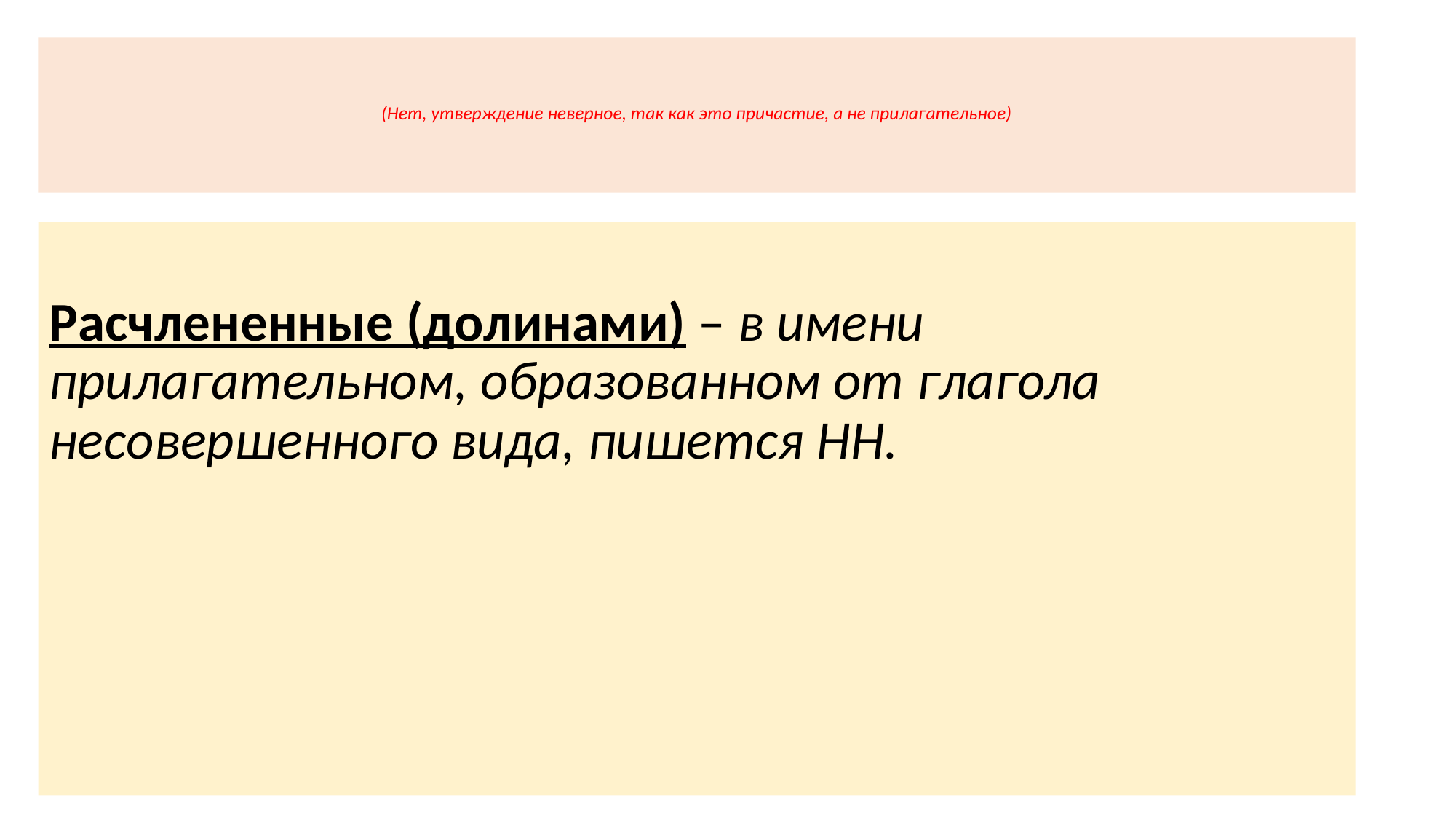

# (Нет, утверждение неверное, так как это причастие, а не прилагательное)

Расчлененные (долинами) – в имени прилагательном, образованном от глагола несовершенного вида, пишется НН.